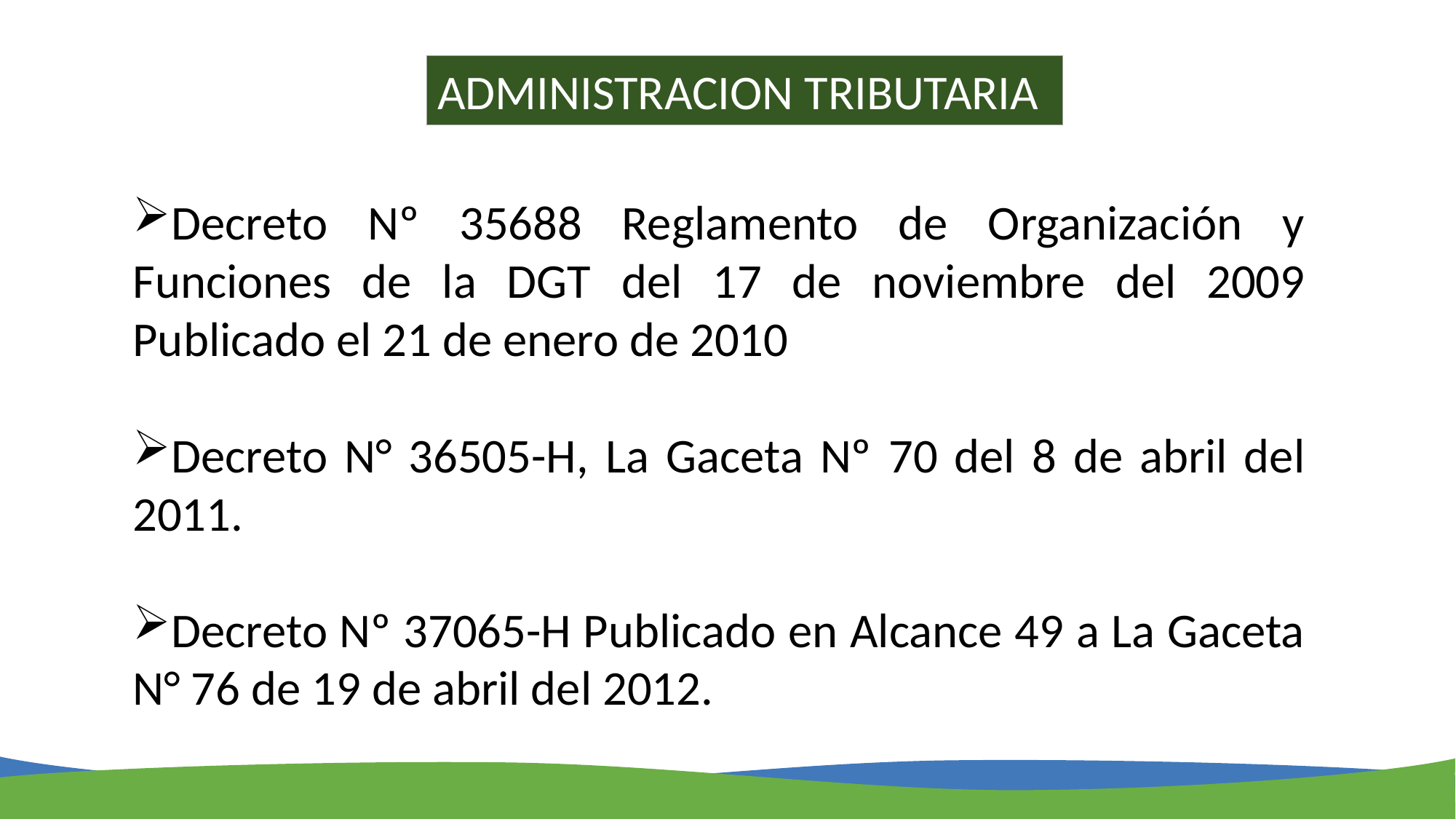

ADMINISTRACION TRIBUTARIA
Decreto Nº 35688 Reglamento de Organización y Funciones de la DGT del 17 de noviembre del 2009 Publicado el 21 de enero de 2010

Decreto N° 36505-H, La Gaceta Nº 70 del 8 de abril del 2011.

Decreto Nº 37065-H Publicado en Alcance 49 a La Gaceta N° 76 de 19 de abril del 2012.